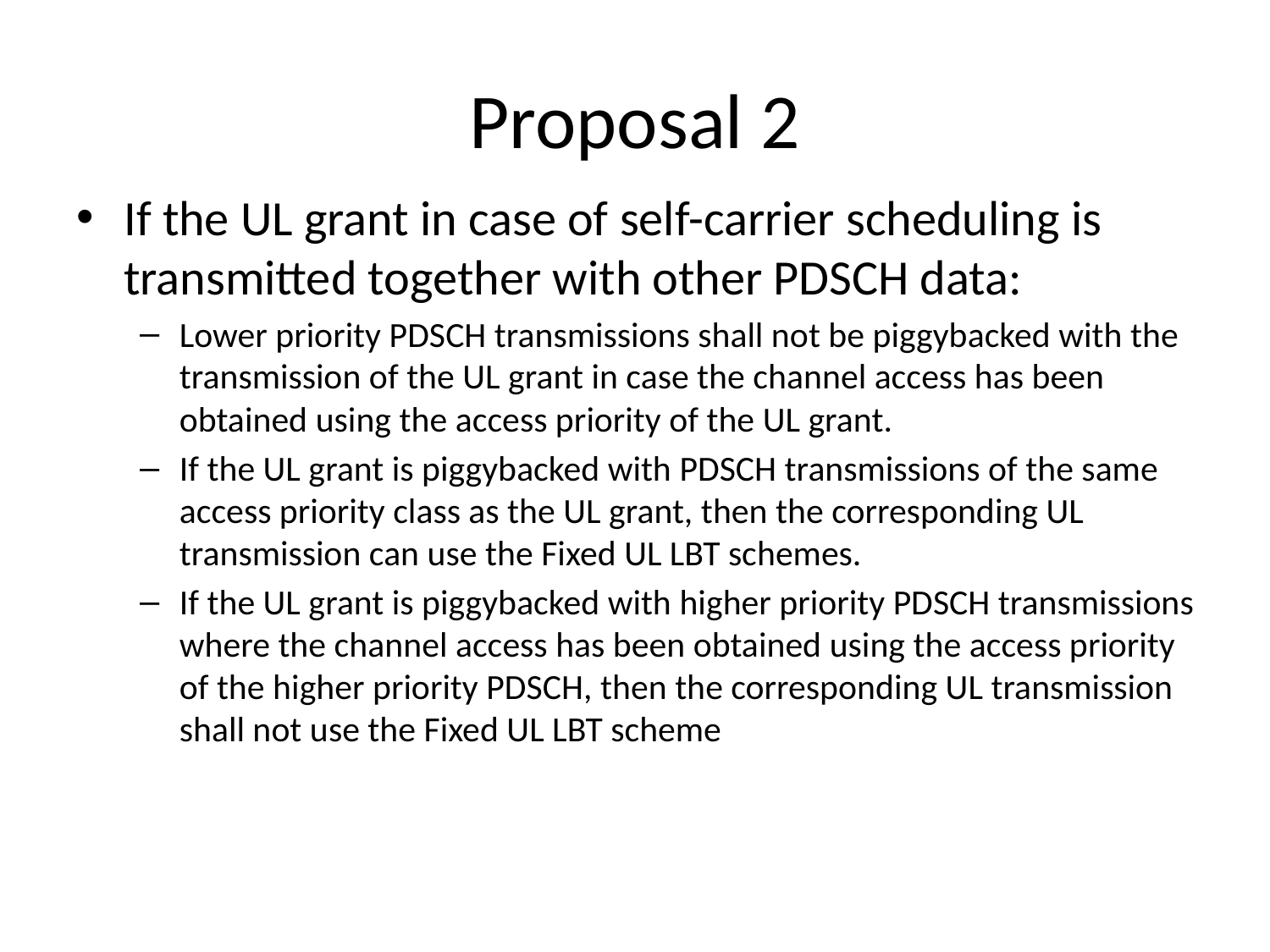

# Proposal 2
If the UL grant in case of self-carrier scheduling is transmitted together with other PDSCH data:
Lower priority PDSCH transmissions shall not be piggybacked with the transmission of the UL grant in case the channel access has been obtained using the access priority of the UL grant.
If the UL grant is piggybacked with PDSCH transmissions of the same access priority class as the UL grant, then the corresponding UL transmission can use the Fixed UL LBT schemes.
If the UL grant is piggybacked with higher priority PDSCH transmissions where the channel access has been obtained using the access priority of the higher priority PDSCH, then the corresponding UL transmission shall not use the Fixed UL LBT scheme